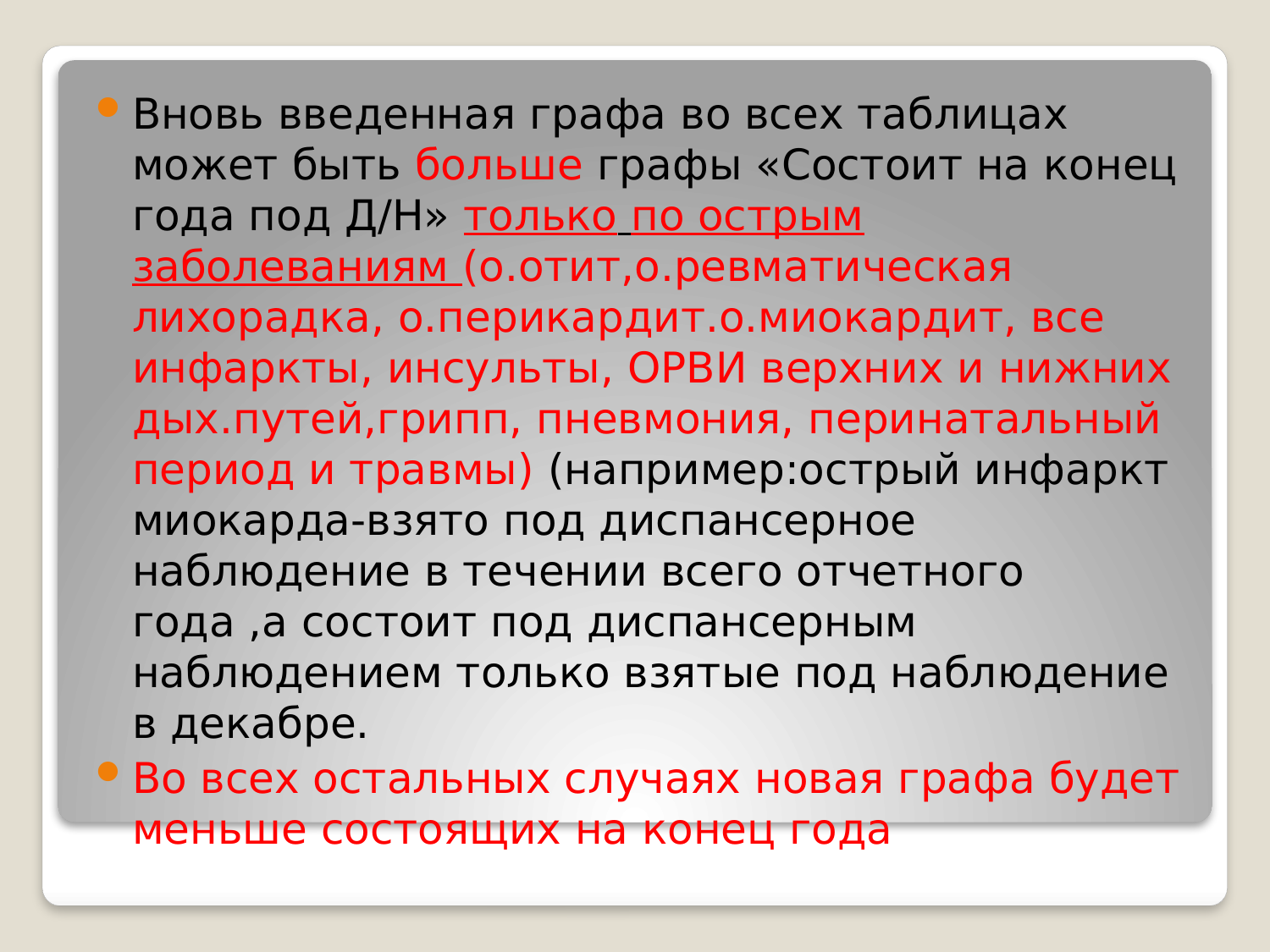

Вновь введенная графа во всех таблицах может быть больше графы «Состоит на конец года под Д/Н» только по острым заболеваниям (о.отит,о.ревматическая лихорадка, о.перикардит.о.миокардит, все инфаркты, инсульты, ОРВИ верхних и нижних дых.путей,грипп, пневмония, перинатальный период и травмы) (например:острый инфаркт миокарда-взято под диспансерное наблюдение в течении всего отчетного года ,а состоит под диспансерным наблюдением только взятые под наблюдение в декабре.
Во всех остальных случаях новая графа будет меньше состоящих на конец года